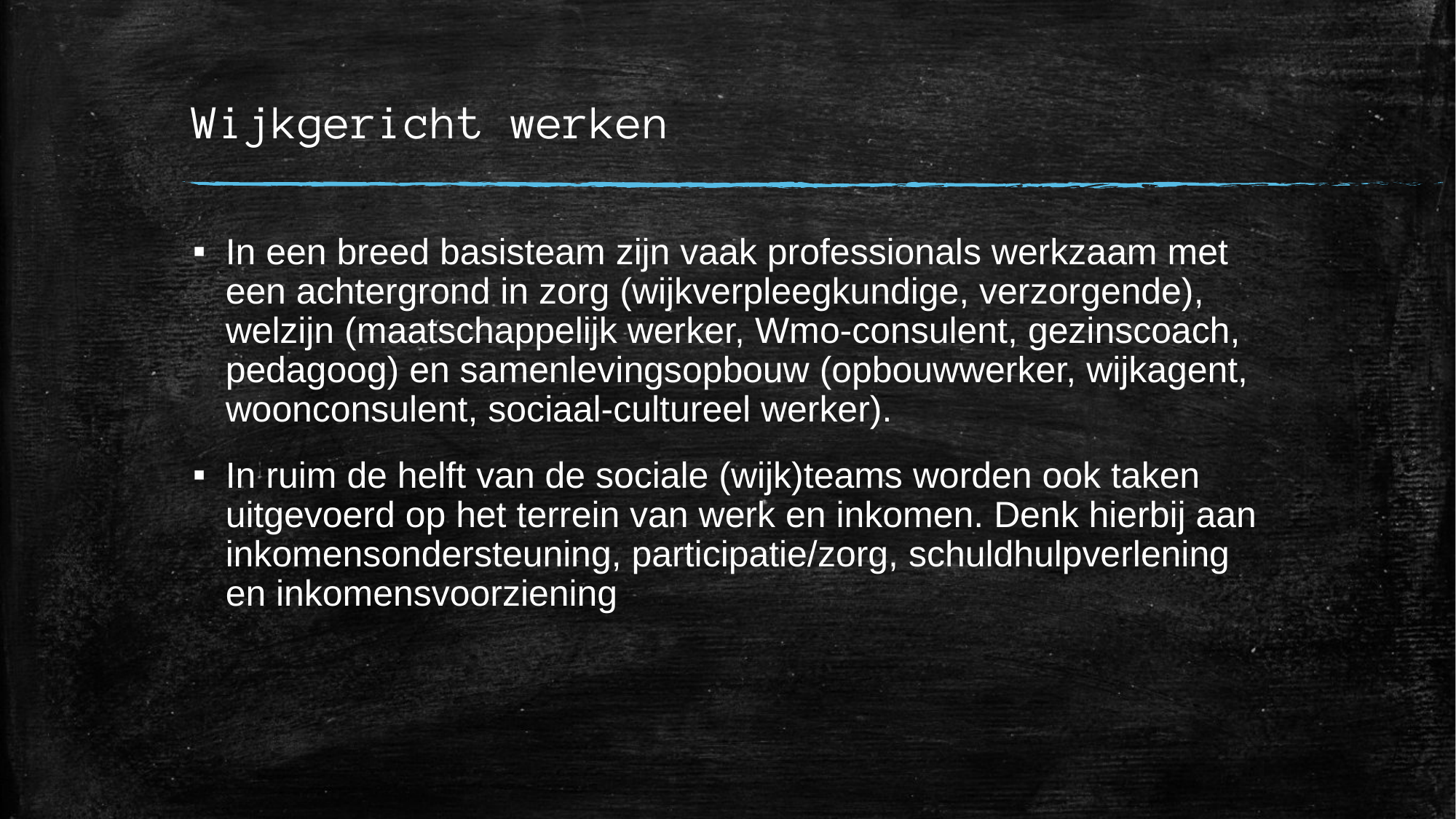

# Wijkgericht werken
In een breed basisteam zijn vaak professionals werkzaam met een achtergrond in zorg (wijkverpleegkundige, verzorgende), welzijn (maatschappelijk werker, Wmo-consulent, gezinscoach, pedagoog) en samenlevingsopbouw (opbouwwerker, wijkagent, woonconsulent, sociaal-cultureel werker).
In ruim de helft van de sociale (wijk)teams worden ook taken uitgevoerd op het terrein van werk en inkomen. Denk hierbij aan inkomensondersteuning, participatie/zorg, schuldhulpverlening en inkomensvoorziening